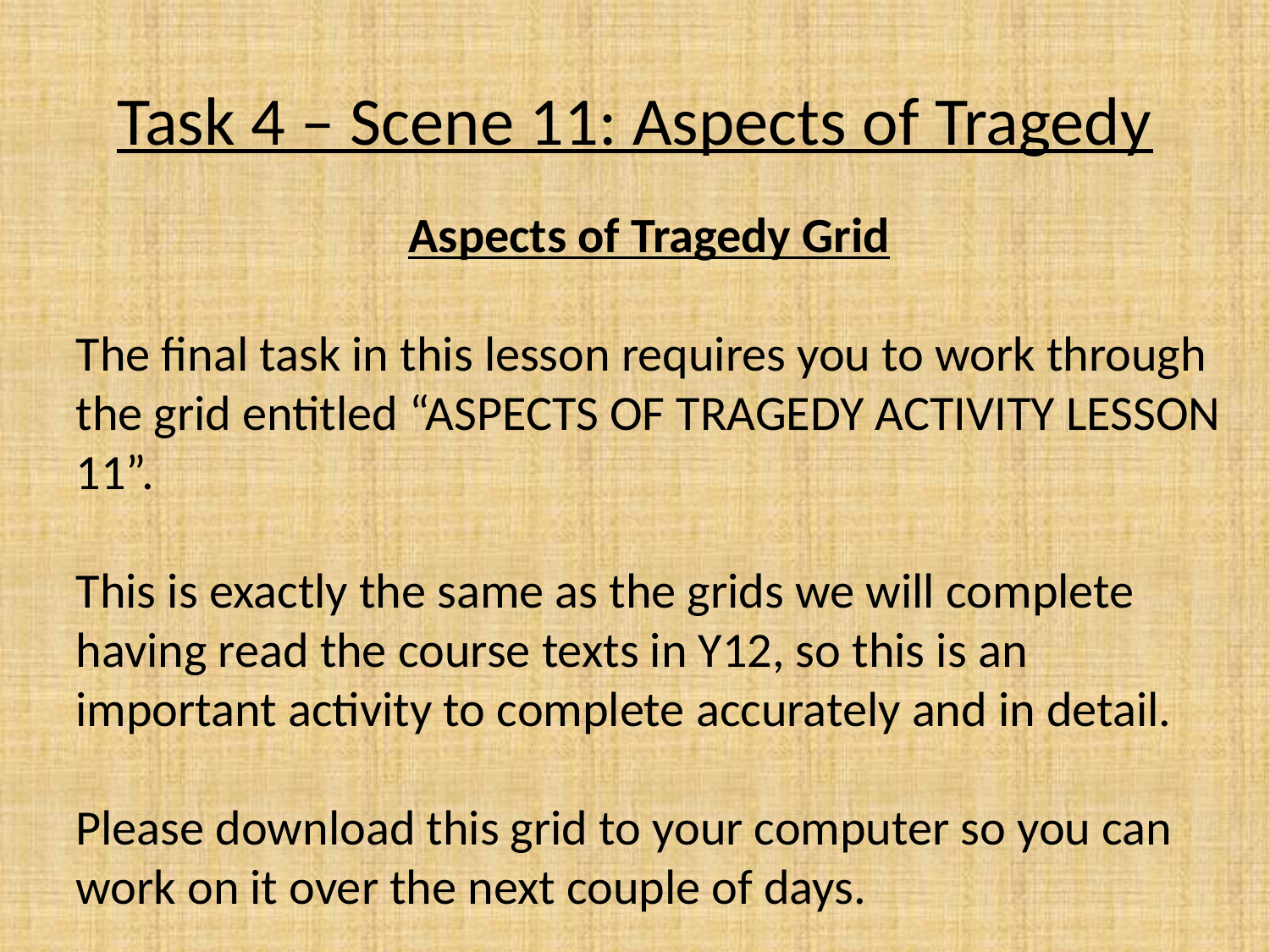

# Task 4 – Scene 11: Aspects of Tragedy
Aspects of Tragedy Grid
The final task in this lesson requires you to work through the grid entitled “ASPECTS OF TRAGEDY ACTIVITY LESSON 11”.

This is exactly the same as the grids we will complete having read the course texts in Y12, so this is an important activity to complete accurately and in detail.

Please download this grid to your computer so you can work on it over the next couple of days.